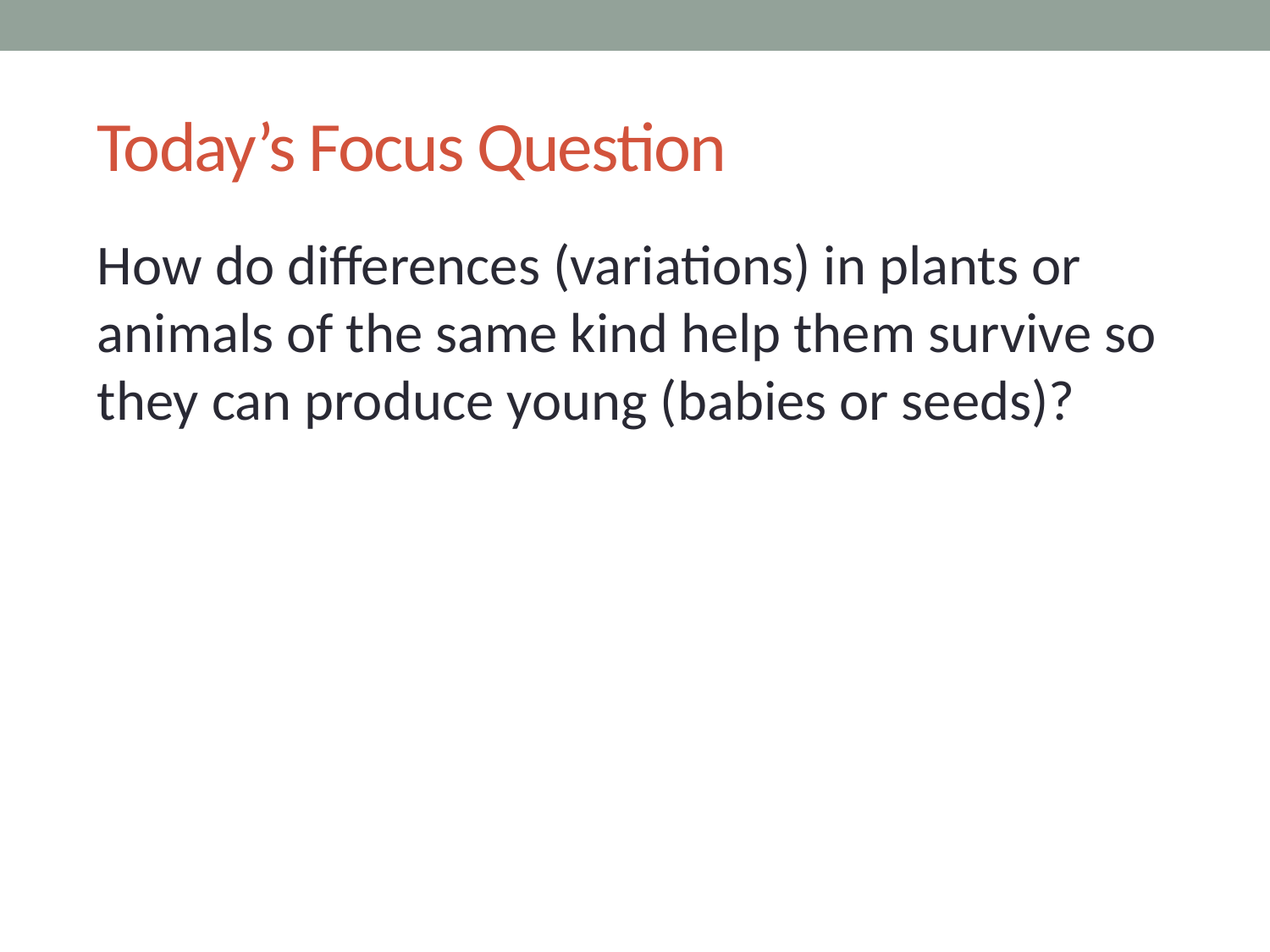

# Today’s Focus Question
How do differences (variations) in plants or animals of the same kind help them survive so they can produce young (babies or seeds)?